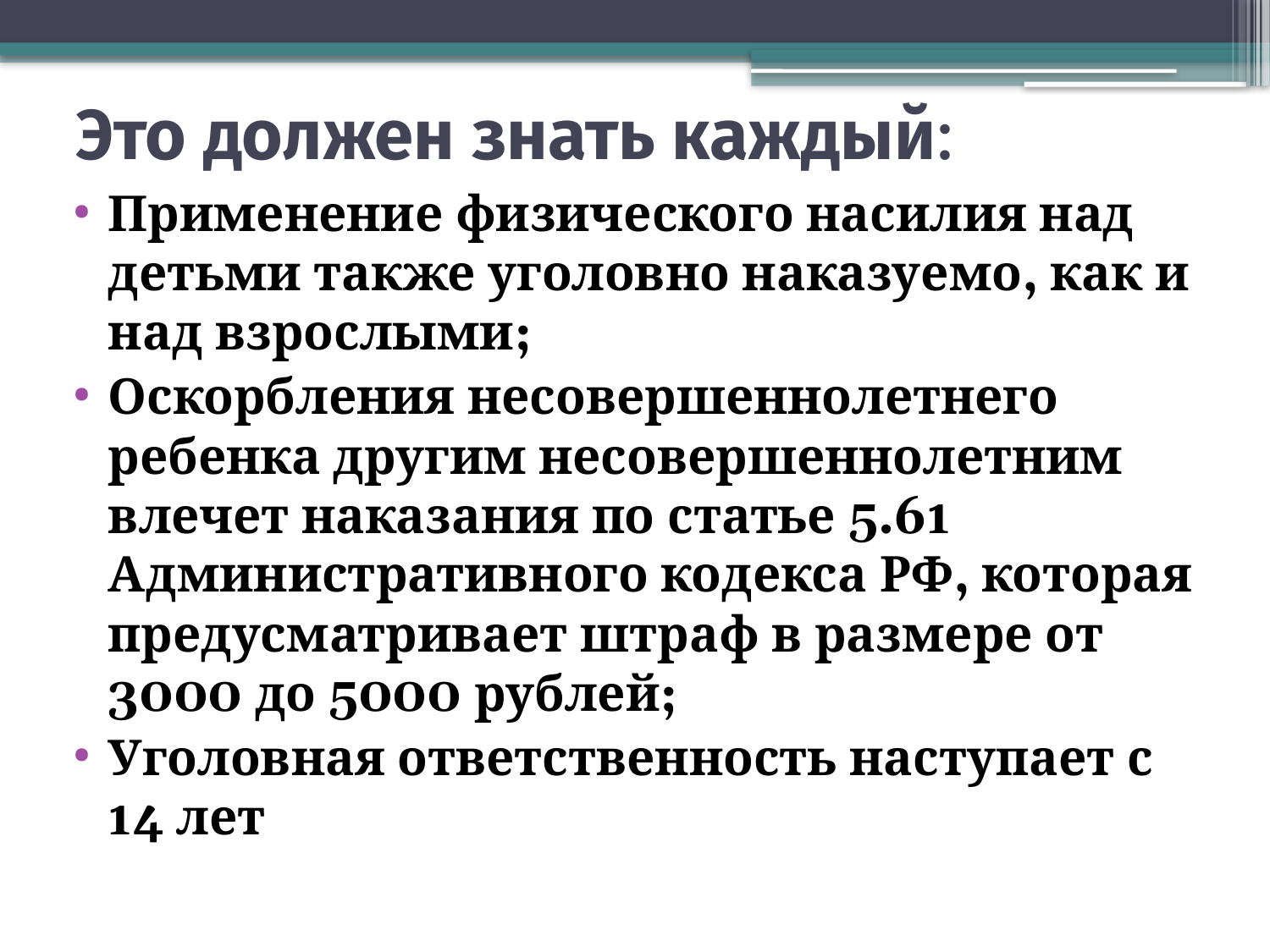

# Это должен знать каждый:
Применение физического насилия над детьми также уголовно наказуемо, как и над взрослыми;
Оскорбления несовершеннолетнего ребенка другим несовершеннолетним влечет наказания по статье 5.61 Административного кодекса РФ, которая предусматривает штраф в размере от 3000 до 5000 рублей;
Уголовная ответственность наступает с 14 лет